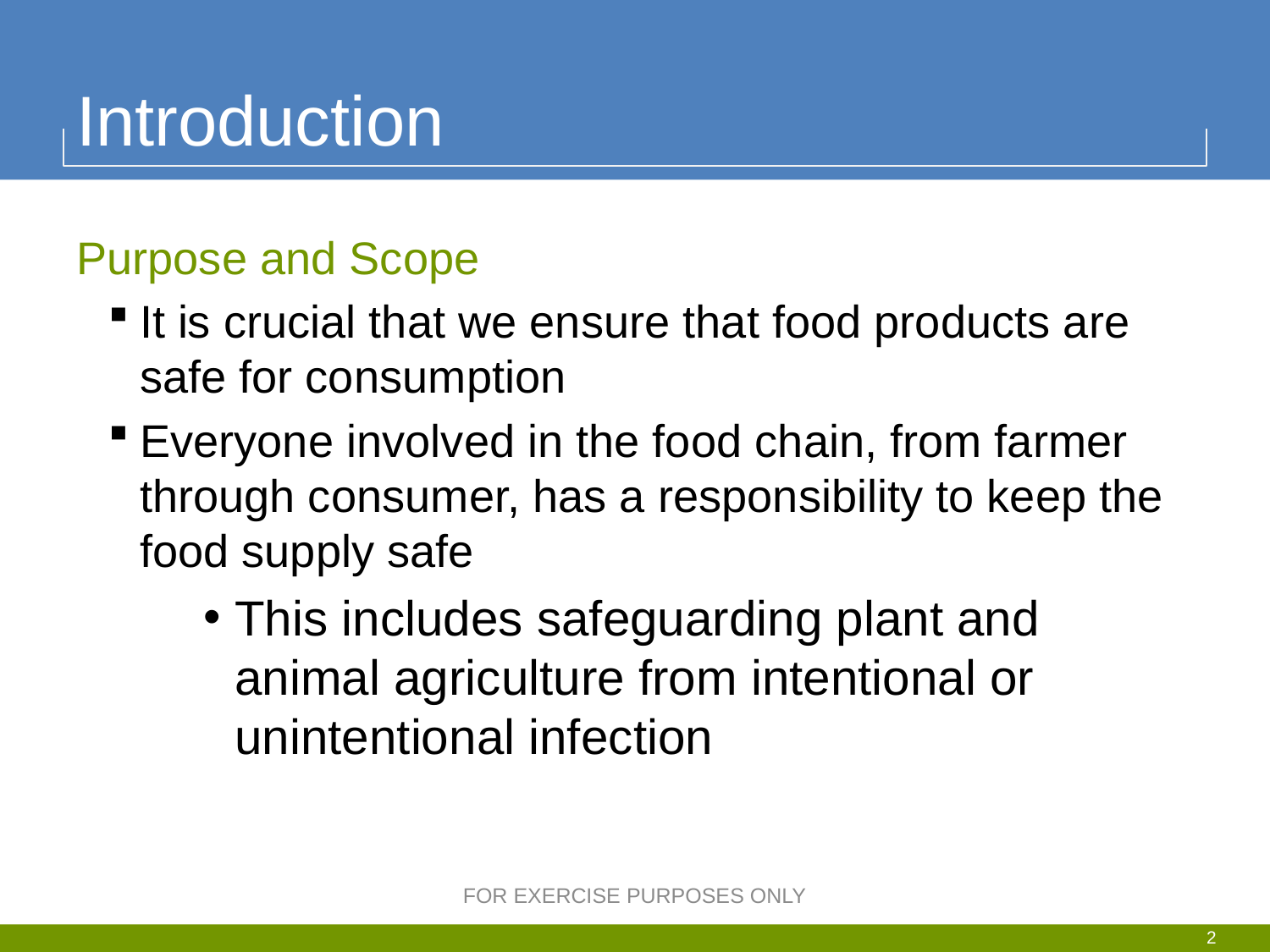

# Introduction
Purpose and Scope
It is crucial that we ensure that food products are safe for consumption
Everyone involved in the food chain, from farmer through consumer, has a responsibility to keep the food supply safe
This includes safeguarding plant and animal agriculture from intentional or unintentional infection
FOR EXERCISE PURPOSES ONLY